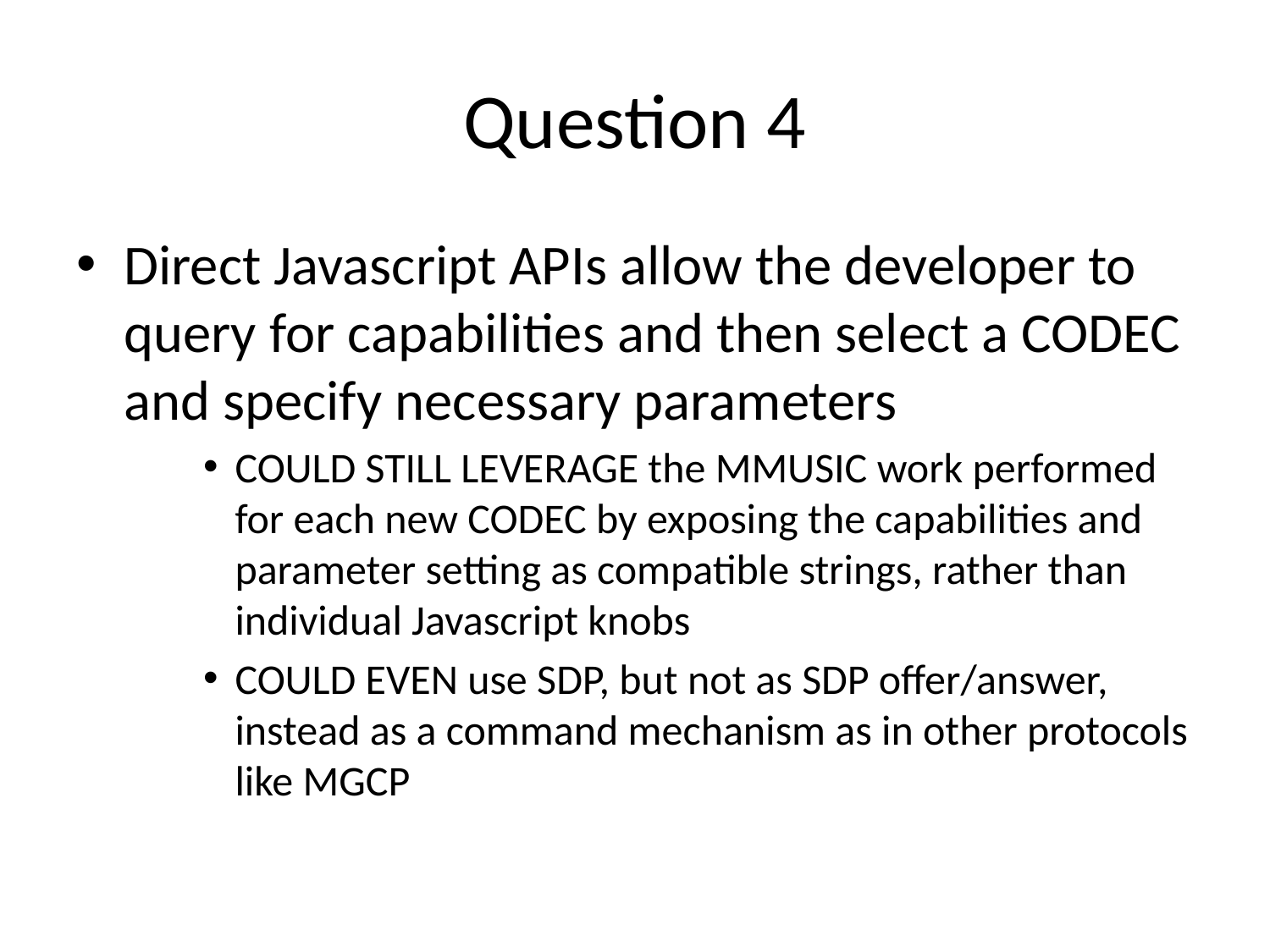

# Question 4
Direct Javascript APIs allow the developer to query for capabilities and then select a CODEC and specify necessary parameters
COULD STILL LEVERAGE the MMUSIC work performed for each new CODEC by exposing the capabilities and parameter setting as compatible strings, rather than individual Javascript knobs
COULD EVEN use SDP, but not as SDP offer/answer, instead as a command mechanism as in other protocols like MGCP